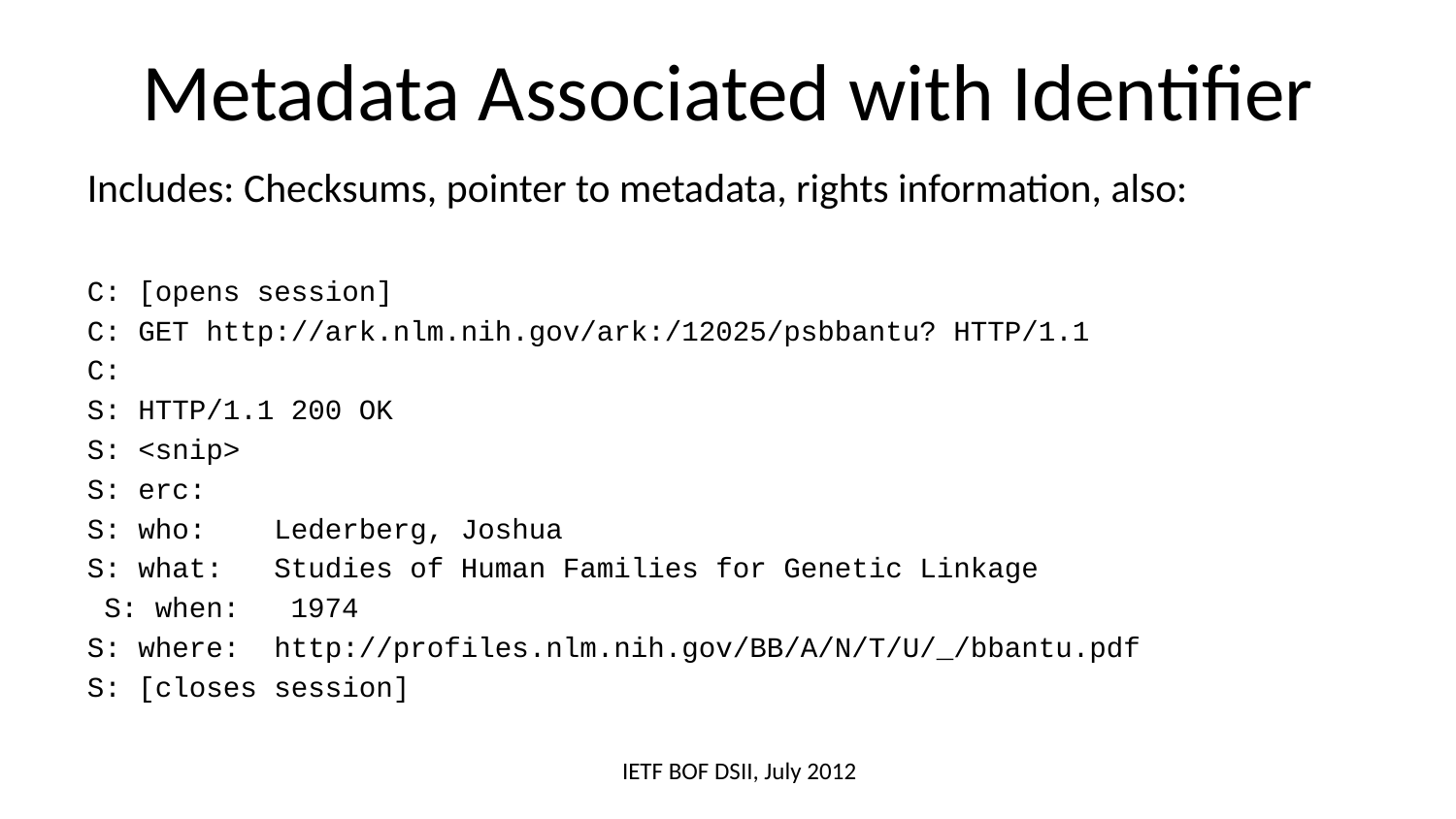

# Metadata Associated with Identifier
Includes: Checksums, pointer to metadata, rights information, also:

C: [opens session]
C: GET http://ark.nlm.nih.gov/ark:/12025/psbbantu? HTTP/1.1
C:
S: HTTP/1.1 200 OK
S: <snip>
S: erc:
S: who:    Lederberg, Joshua
S: what:   Studies of Human Families for Genetic Linkage
 S: when:   1974
S: where:  http://profiles.nlm.nih.gov/BB/A/N/T/U/_/bbantu.pdf
S: [closes session]